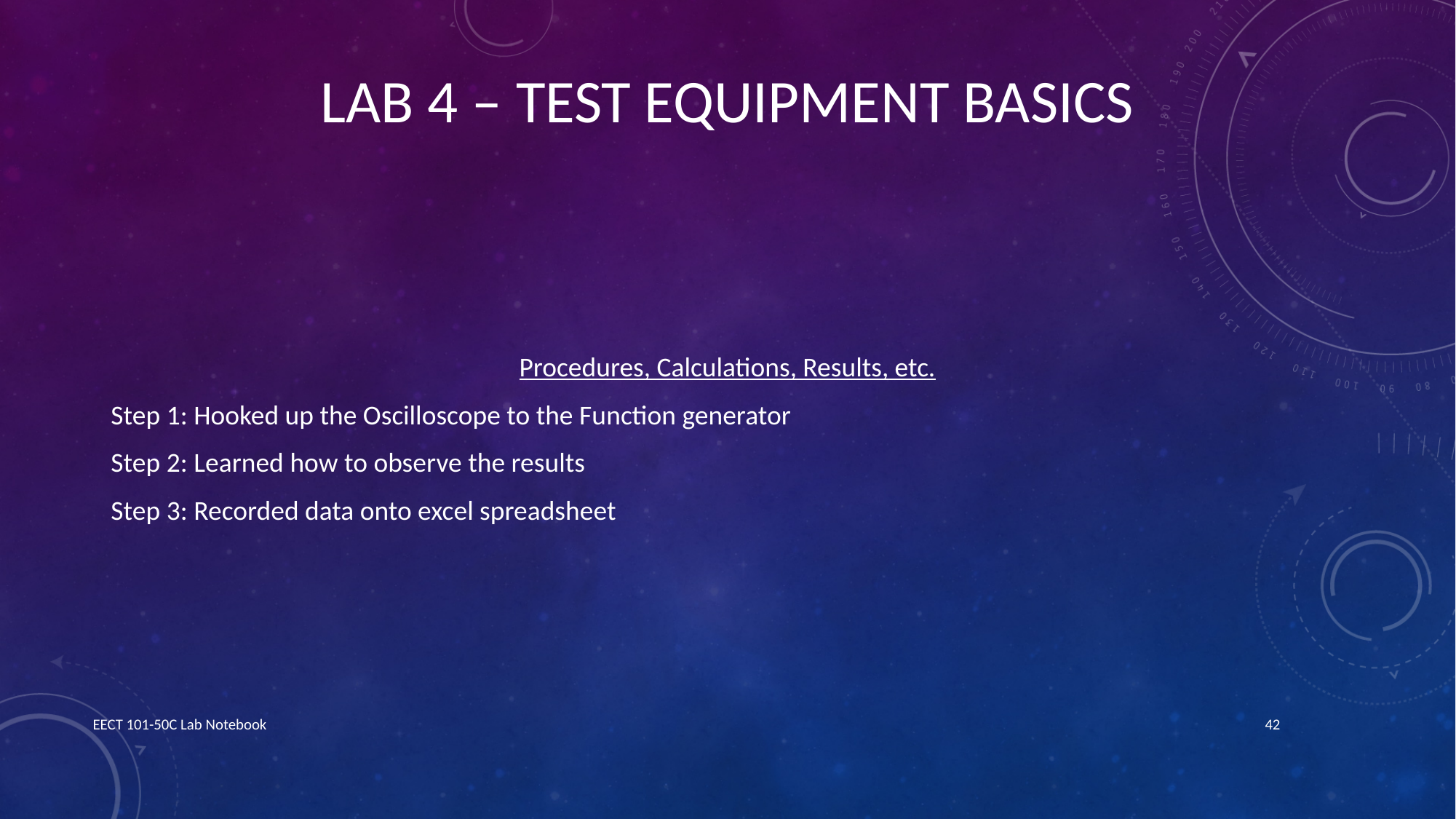

# Lab 4 – Test Equipment Basics
Procedures, Calculations, Results, etc.
Step 1: Hooked up the Oscilloscope to the Function generator
Step 2: Learned how to observe the results
Step 3: Recorded data onto excel spreadsheet

EECT 101-50C Lab Notebook
42